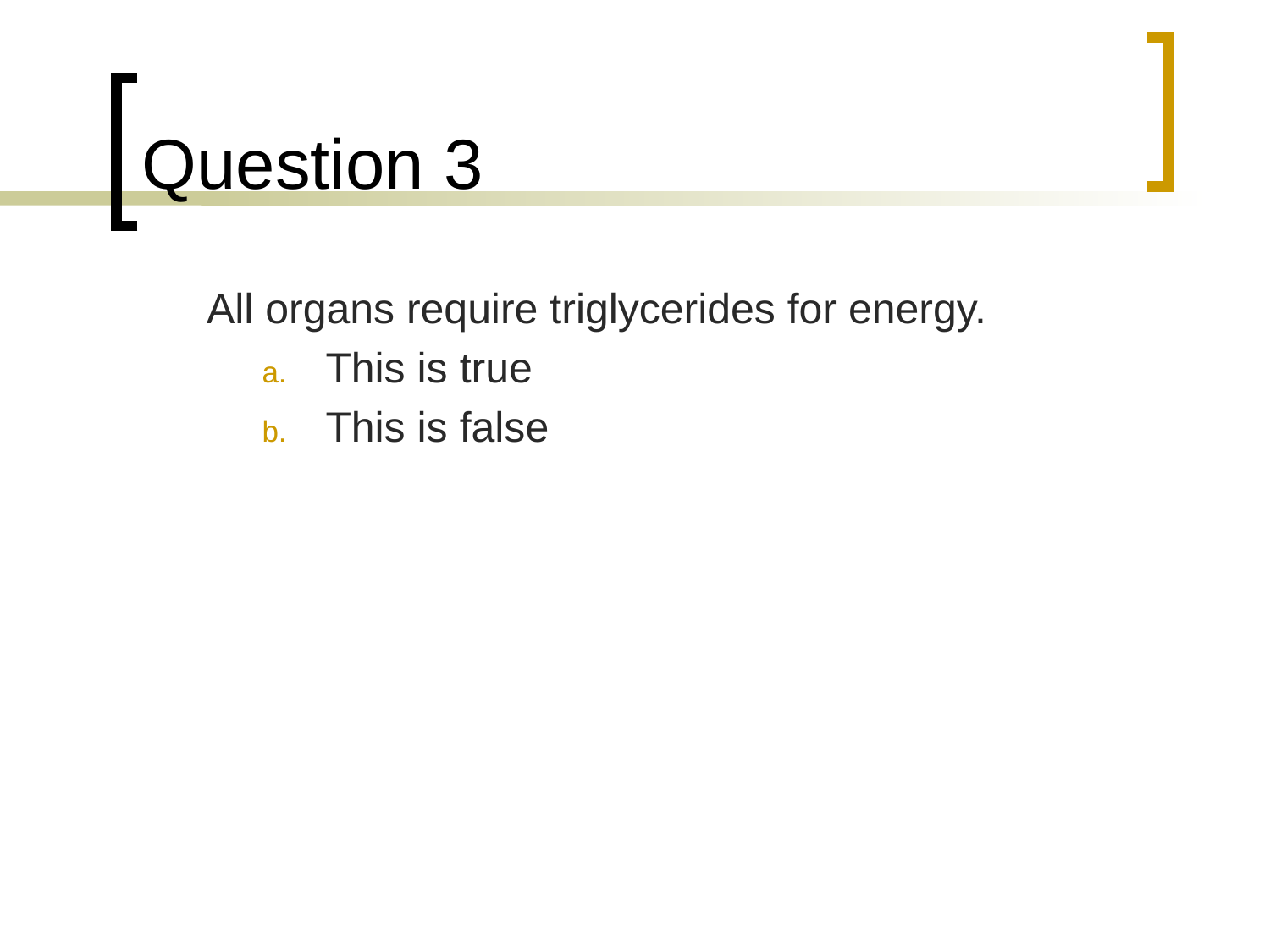

# Question 3
	All organs require triglycerides for energy.
This is true
This is false